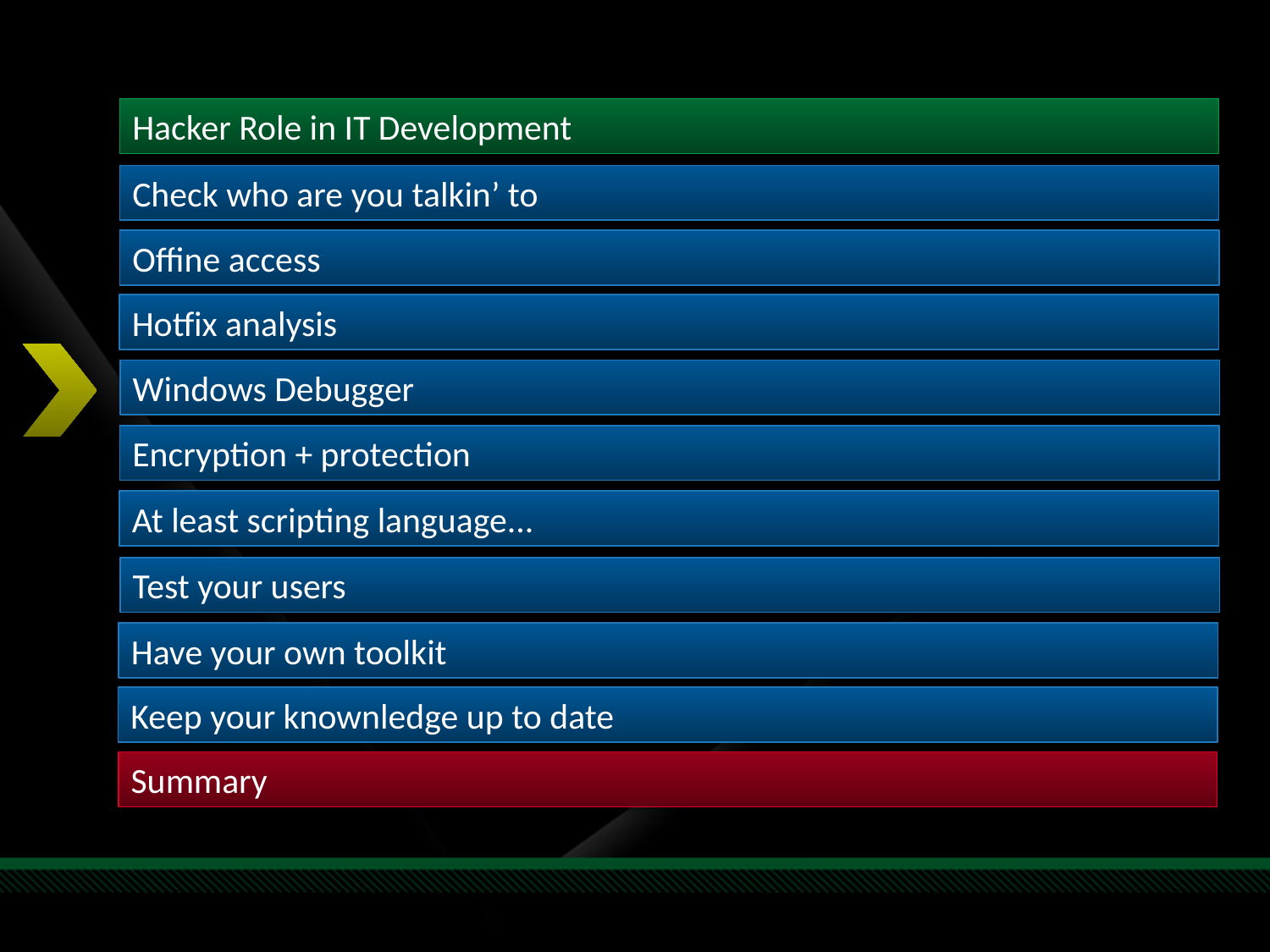

Hacker Role in IT Development
Check who are you talkin’ to
Offine access
Hotfix analysis

Windows Debugger
Encryption + protection
At least scripting language...
Test your users
Have your own toolkit
Keep your knownledge up to date
Summary